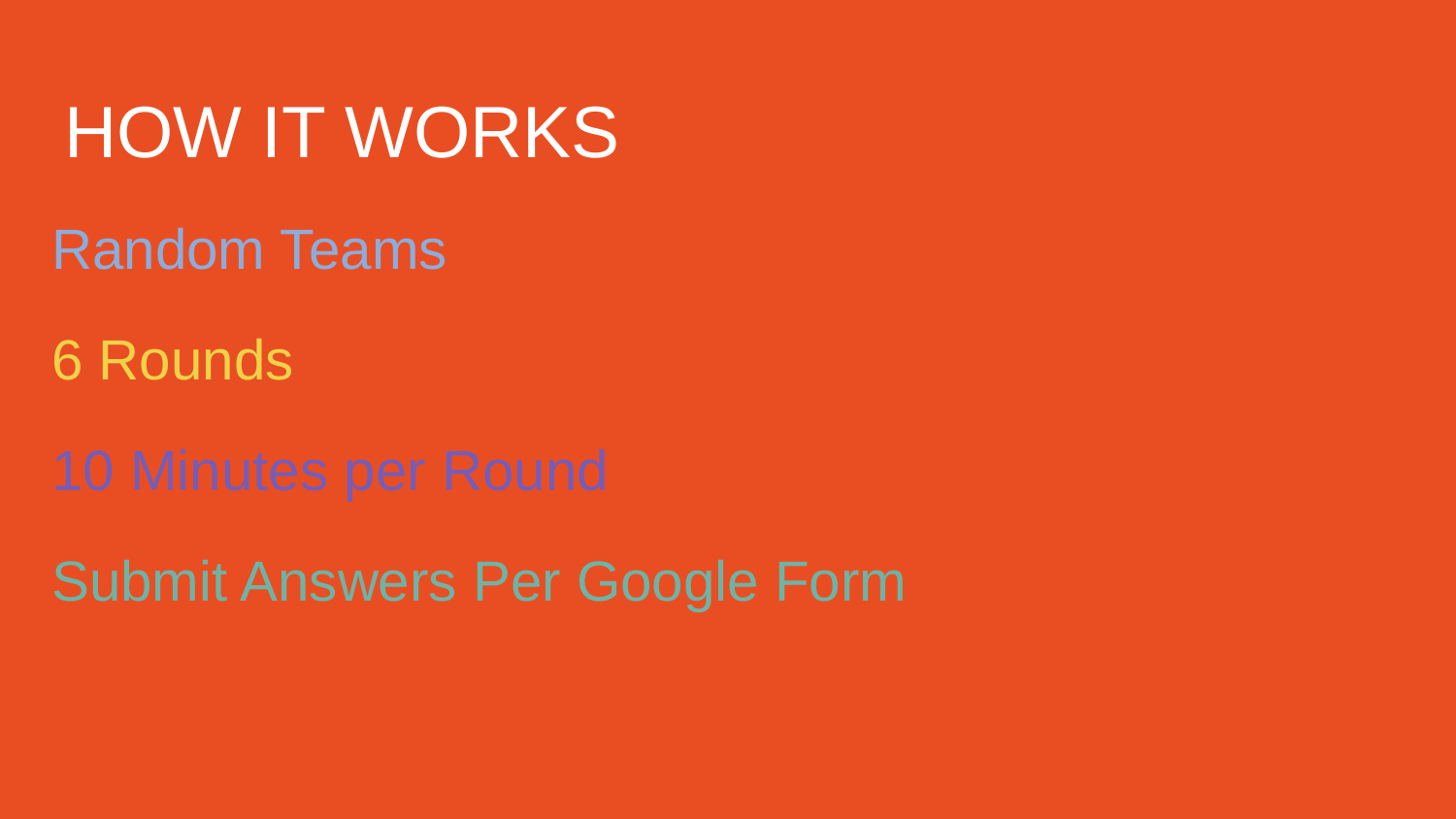

# HOW IT WORKS
Random Teams
6 Rounds
10 Minutes per Round
Submit Answers Per Google Form